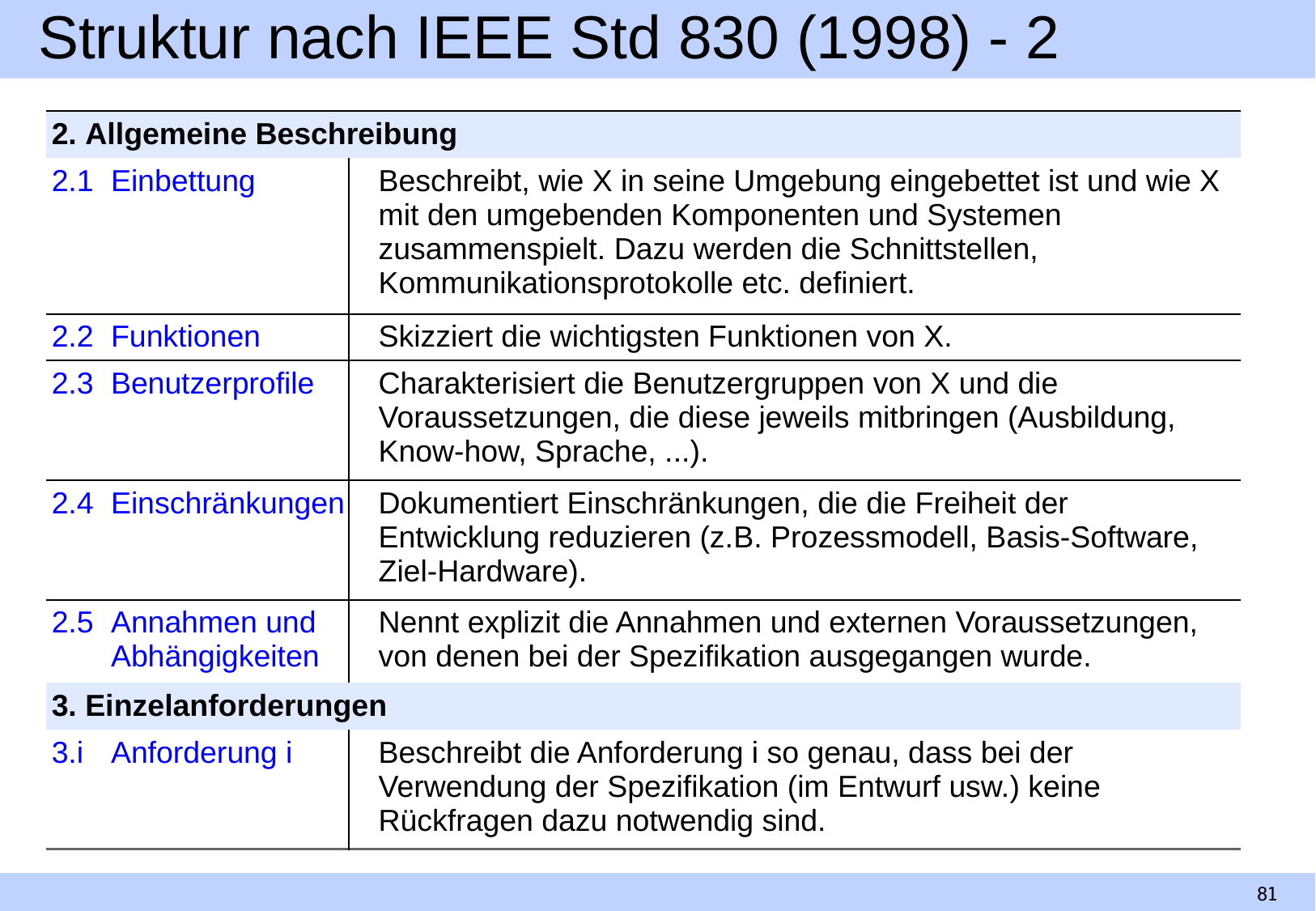

# Struktur nach IEEE Std 830 (1998) - 2
| 2. Allgemeine Beschreibung |  |
| --- | --- |
| 2.1 Einbettung | Beschreibt, wie X in seine Umgebung eingebettet ist und wie X mit den umgebenden Komponenten und Systemen zusammenspielt. Dazu werden die Schnittstellen, Kommunikationsprotokolle etc. definiert. |
| 2.2 Funktionen | Skizziert die wichtigsten Funktionen von X. |
| 2.3 Benutzerprofile | Charakterisiert die Benutzergruppen von X und die Voraussetzungen, die diese jeweils mitbringen (Ausbildung, Know-how, Sprache, ...). |
| 2.4 Einschränkungen | Dokumentiert Einschränkungen, die die Freiheit der Entwicklung reduzieren (z.B. Prozessmodell, Basis-Software, Ziel-Hardware). |
| 2.5 Annahmen und Abhängigkeiten | Nennt explizit die Annahmen und externen Voraussetzungen, von denen bei der Spezifikation ausgegangen wurde. |
| 3. Einzelanforderungen |  |
| 3.i Anforderung i | Beschreibt die Anforderung i so genau, dass bei der Verwendung der Spezifikation (im Entwurf usw.) keine Rückfragen dazu notwendig sind. |
81